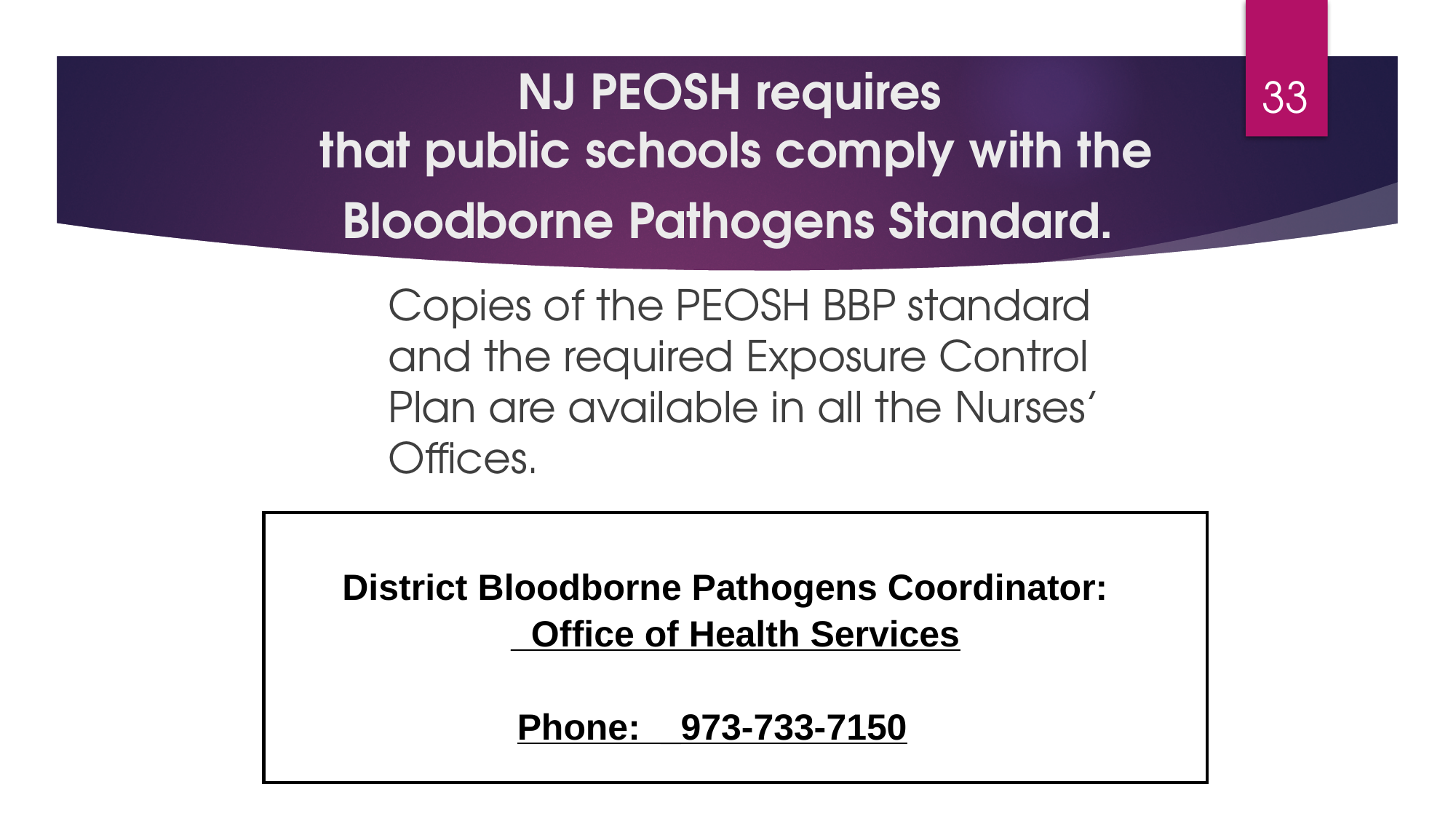

33
# NJ PEOSH requires that public schools comply with the Bloodborne Pathogens Standard.
	Copies of the PEOSH BBP standard and the required Exposure Control Plan are available in all the Nurses’ Offices.

District Bloodborne Pathogens Coordinator:
_Office of Health Services

		Phone:  _973-733-7150